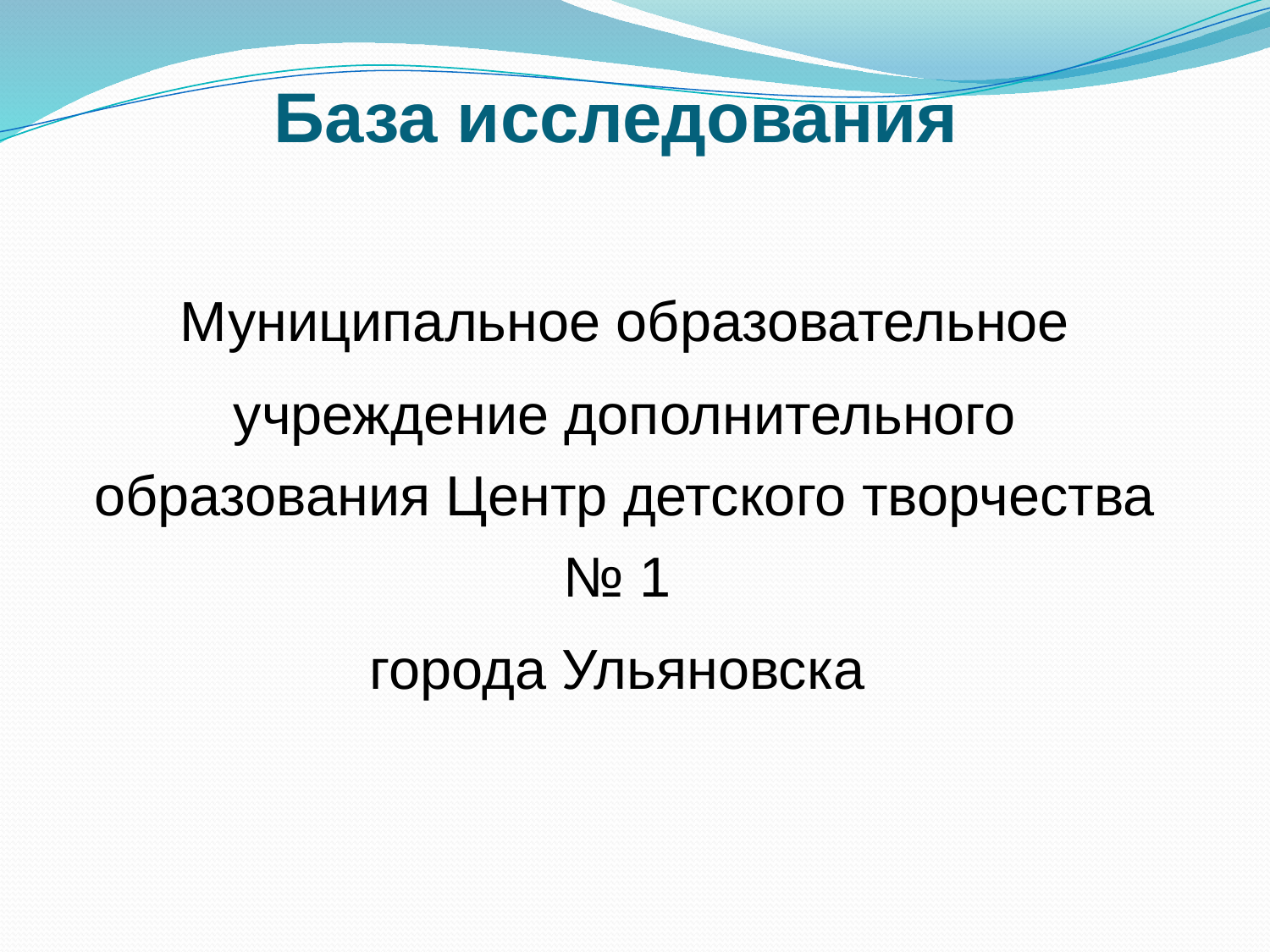

База исследования
Муниципальное образовательное
учреждение дополнительного образования Центр детского творчества № 1
города Ульяновска